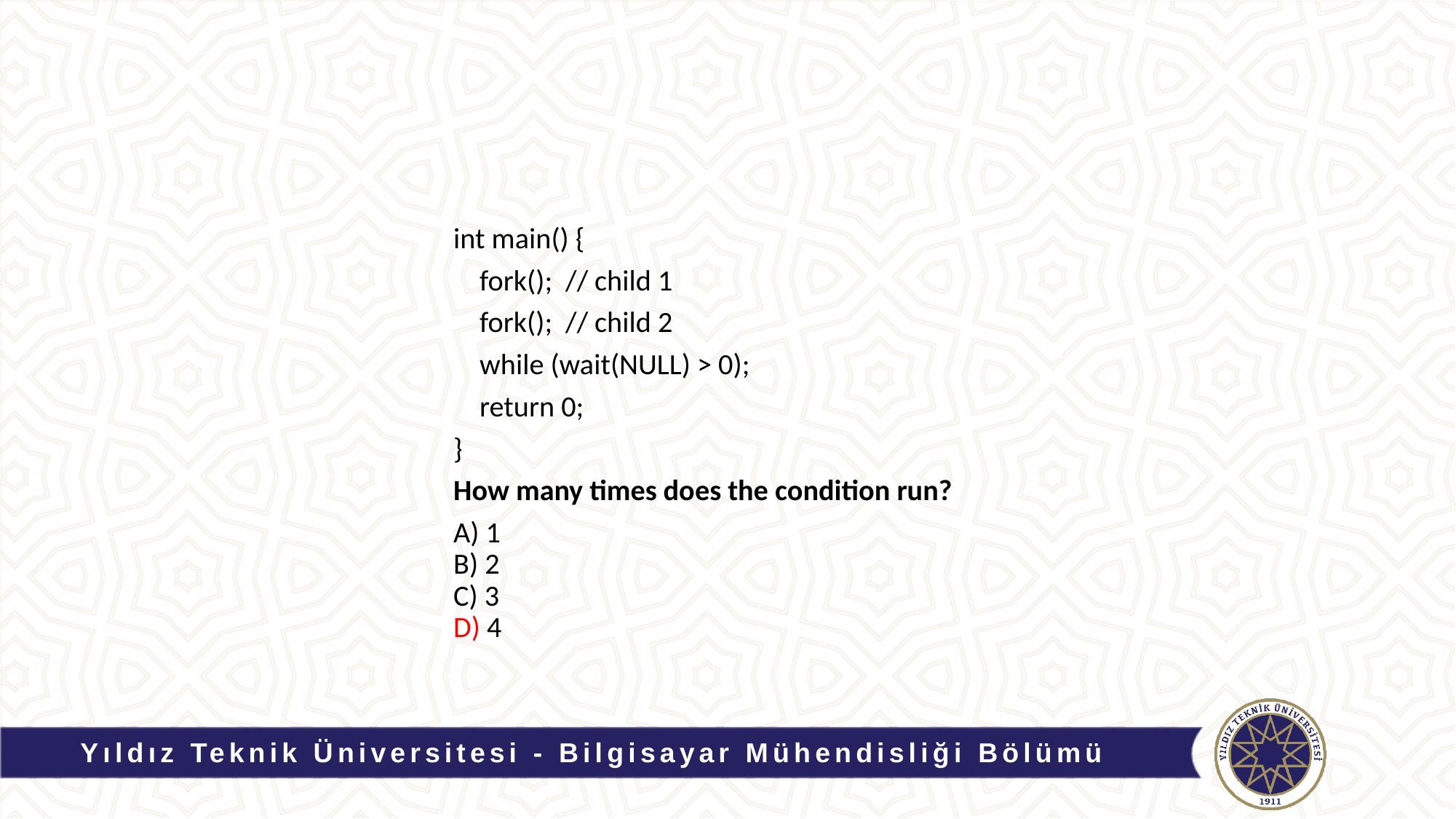

int main() {
    fork();  // child 1
    fork();  // child 2
    while (wait(NULL) > 0);
    return 0;
}
How many times does the condition run?
A) 1
B) 2
C) 3
D) 4

Yıldız Teknik Üniversitesi - Bilgisayar Mühendisliği Bölümü